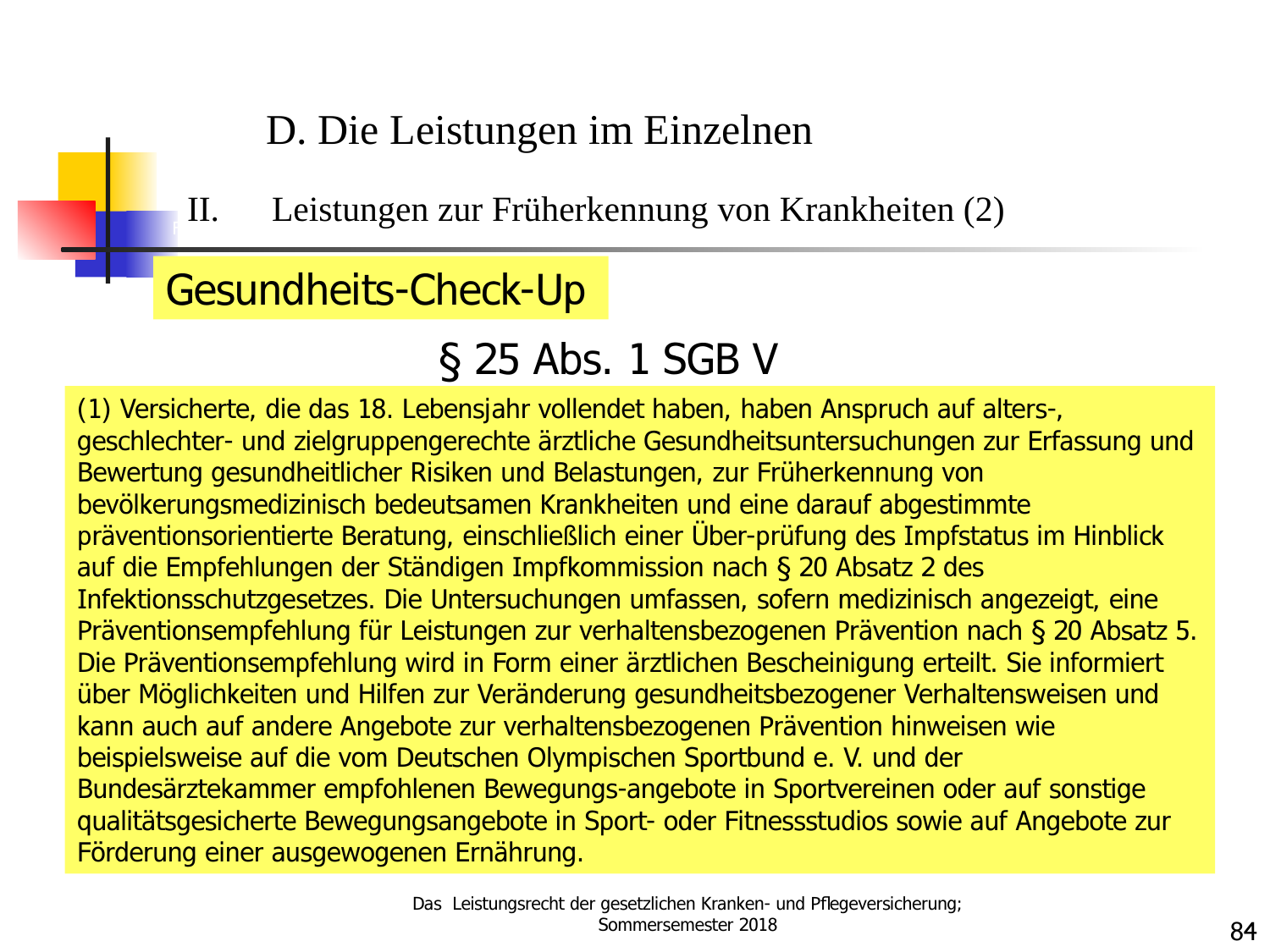

Früherkennung 2
D. Die Leistungen im Einzelnen

Leistungen zur Früherkennung von Krankheiten (2)
Gesundheits-Check-Up
§ 25 Abs. 1 SGB V
(1) Versicherte, die das 18. Lebensjahr vollendet haben, haben Anspruch auf alters-, geschlechter- und zielgruppengerechte ärztliche Gesundheitsuntersuchungen zur Erfassung und Bewertung gesundheitlicher Risiken und Belastungen, zur Früherkennung von bevölkerungsmedizinisch bedeutsamen Krankheiten und eine darauf abgestimmte präventionsorientierte Beratung, einschließlich einer Über-prüfung des Impfstatus im Hinblick auf die Empfehlungen der Ständigen Impfkommission nach § 20 Absatz 2 des Infektionsschutzgesetzes. Die Untersuchungen umfassen, sofern medizinisch angezeigt, eine Präventionsempfehlung für Leistungen zur verhaltensbezogenen Prävention nach § 20 Absatz 5. Die Präventionsempfehlung wird in Form einer ärztlichen Bescheinigung erteilt. Sie informiert über Möglichkeiten und Hilfen zur Veränderung gesundheitsbezogener Verhaltensweisen und kann auch auf andere Angebote zur verhaltensbezogenen Prävention hinweisen wie beispielsweise auf die vom Deutschen Olympischen Sportbund e. V. und der Bundesärztekammer empfohlenen Bewegungs-angebote in Sportvereinen oder auf sonstige qualitätsgesicherte Bewegungsangebote in Sport- oder Fitnessstudios sowie auf Angebote zur Förderung einer ausgewogenen Ernährung.
Das  Leistungsrecht der gesetzlichen Kranken- und Pflegeversicherung; Sommersemester 2018
84